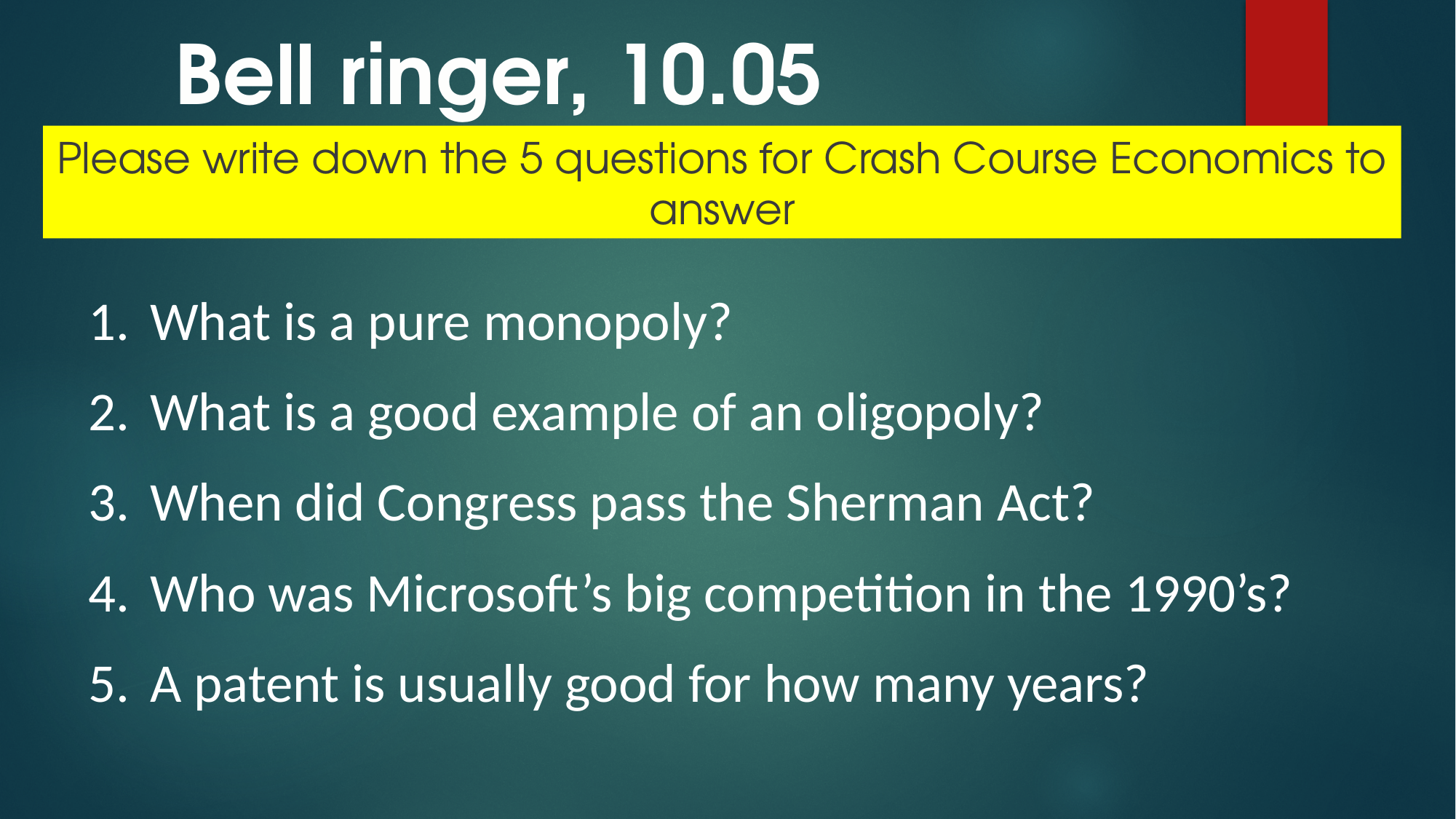

Bell ringer, 10.05
Please write down the 5 questions for Crash Course Economics to answer

What is a pure monopoly?
What is a good example of an oligopoly?
When did Congress pass the Sherman Act?
Who was Microsoft’s big competition in the 1990’s?
A patent is usually good for how many years?